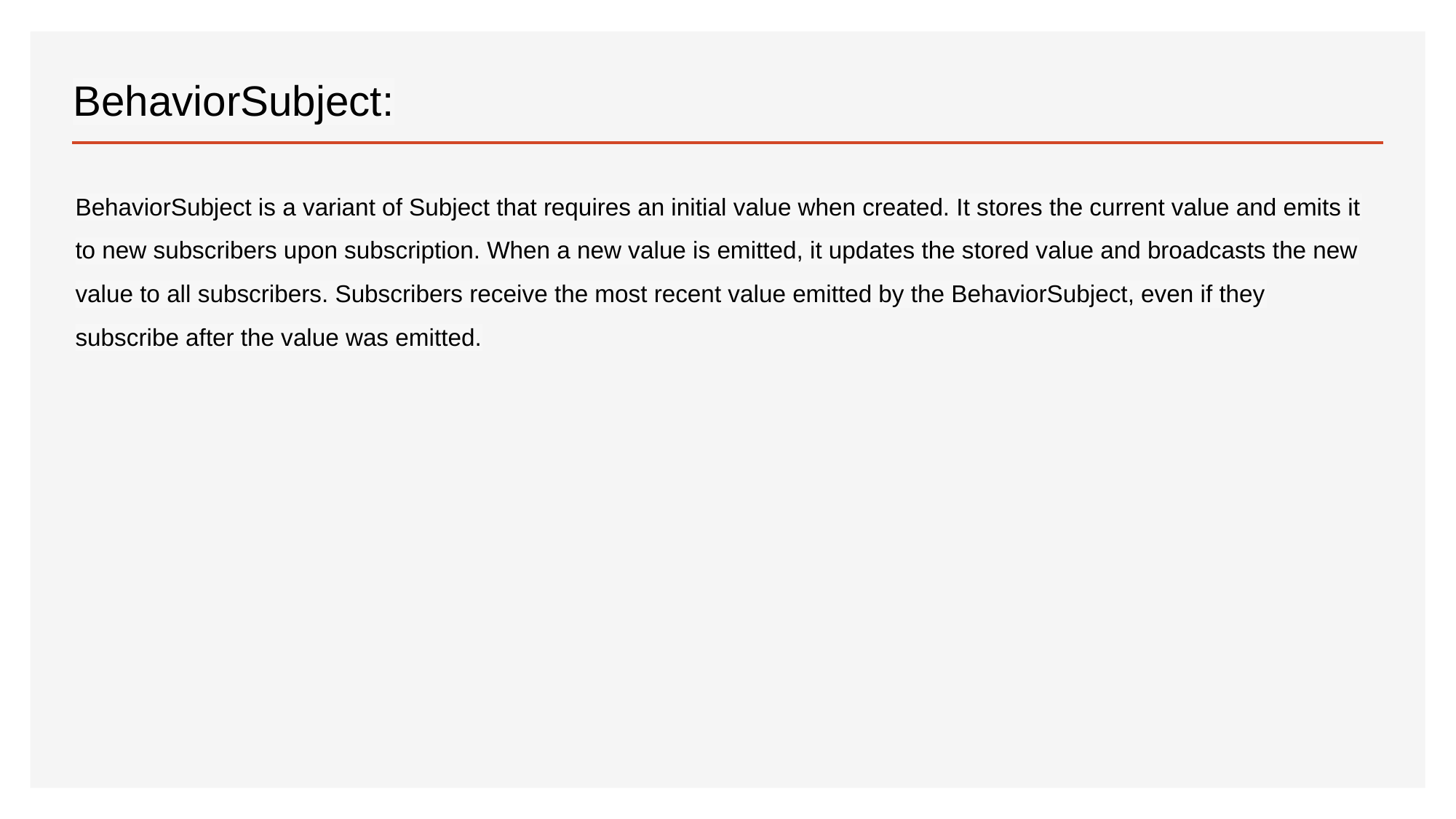

# BehaviorSubject:
BehaviorSubject is a variant of Subject that requires an initial value when created. It stores the current value and emits it to new subscribers upon subscription. When a new value is emitted, it updates the stored value and broadcasts the new value to all subscribers. Subscribers receive the most recent value emitted by the BehaviorSubject, even if they subscribe after the value was emitted.